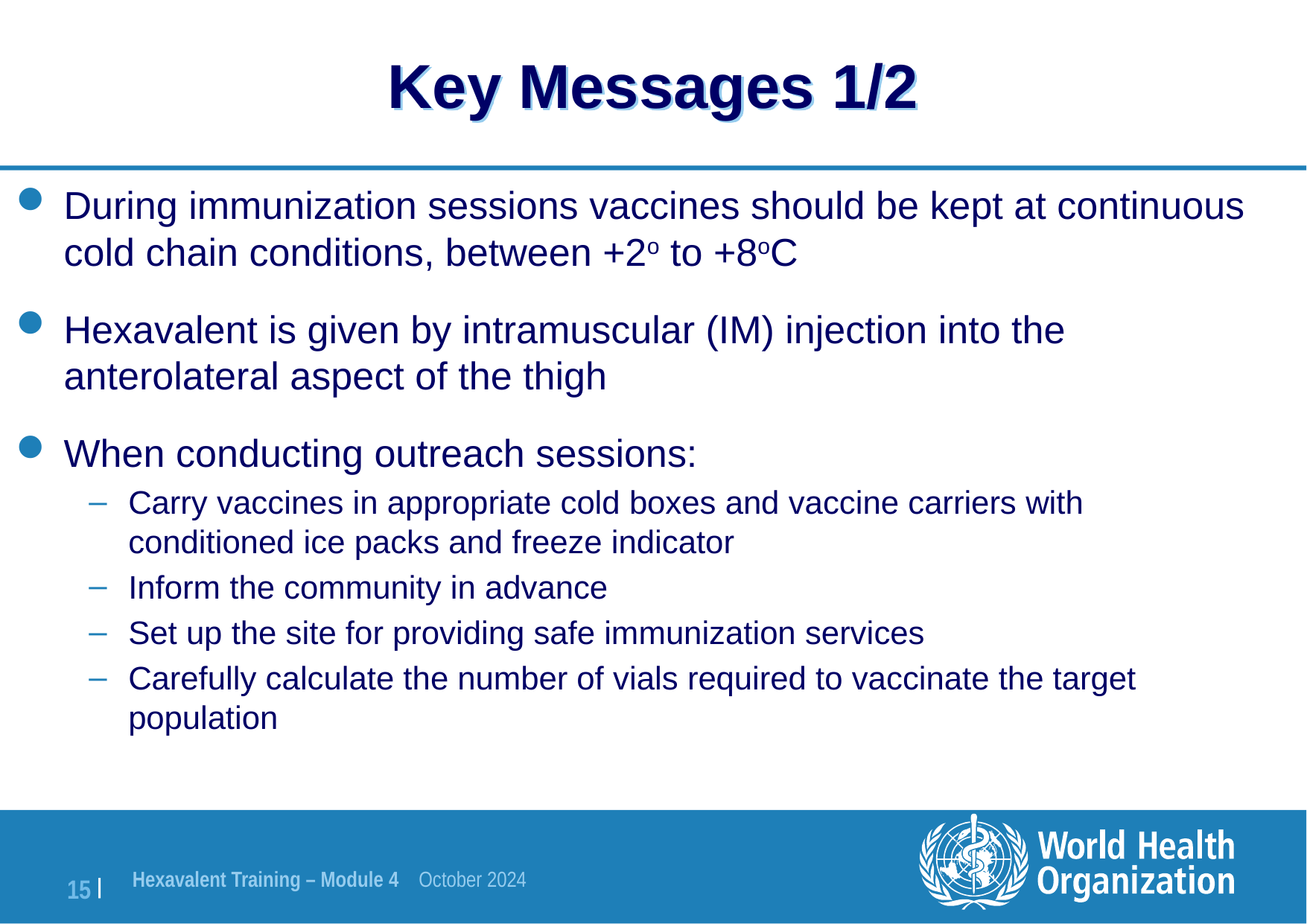

# Key Messages 1/2
During immunization sessions vaccines should be kept at continuous cold chain conditions, between +2o to +8oC
Hexavalent is given by intramuscular (IM) injection into the anterolateral aspect of the thigh
When conducting outreach sessions:
Carry vaccines in appropriate cold boxes and vaccine carriers with conditioned ice packs and freeze indicator
Inform the community in advance
Set up the site for providing safe immunization services
Carefully calculate the number of vials required to vaccinate the target population